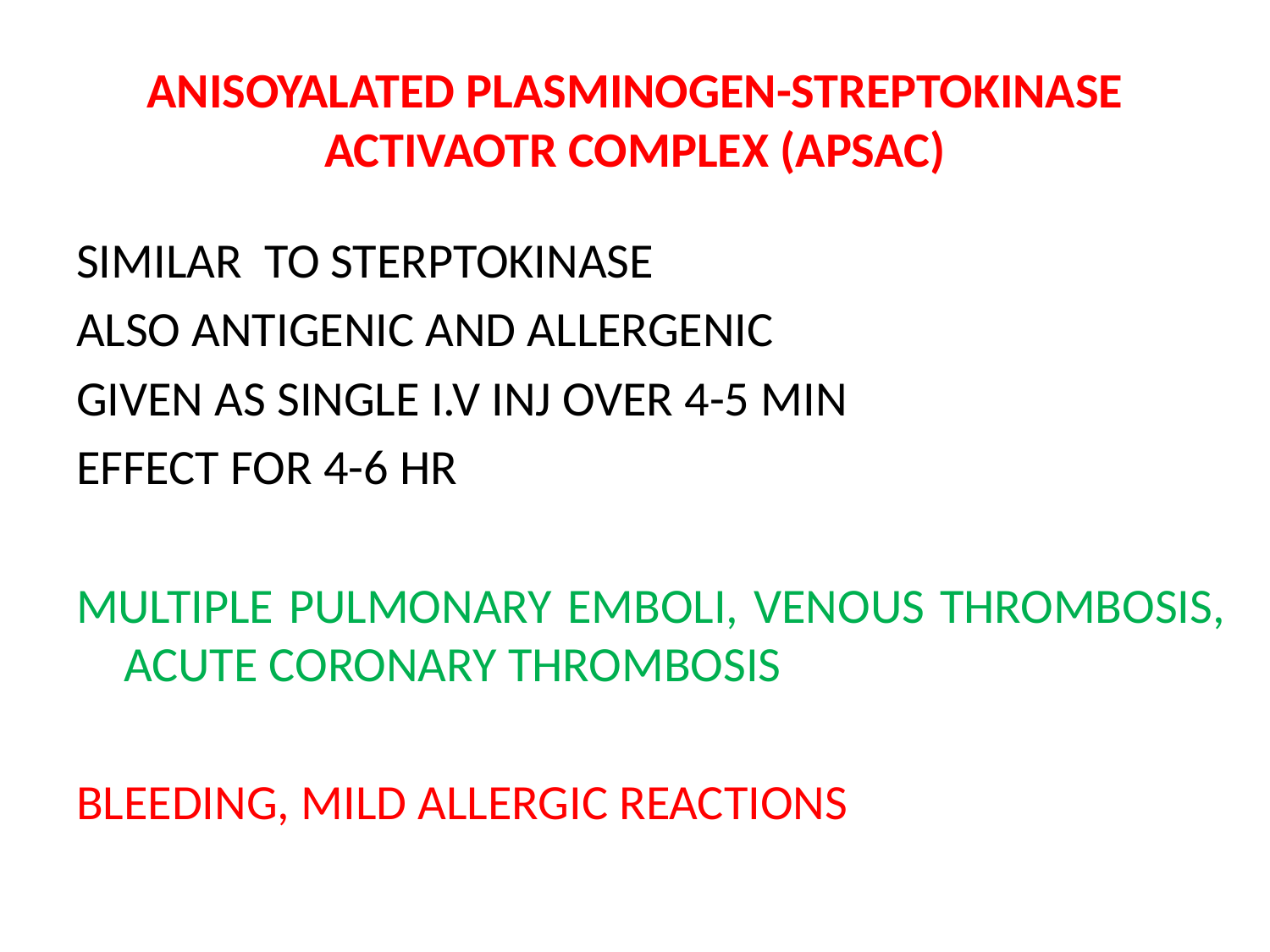

# ANISOYALATED PLASMINOGEN-STREPTOKINASE ACTIVAOTR COMPLEX (APSAC)
SIMILAR  TO STERPTOKINASE
ALSO ANTIGENIC AND ALLERGENIC
GIVEN AS SINGLE I.V INJ OVER 4-5 MIN
EFFECT FOR 4-6 HR

MULTIPLE PULMONARY EMBOLI, VENOUS THROMBOSIS, ACUTE CORONARY THROMBOSIS

BLEEDING, MILD ALLERGIC REACTIONS